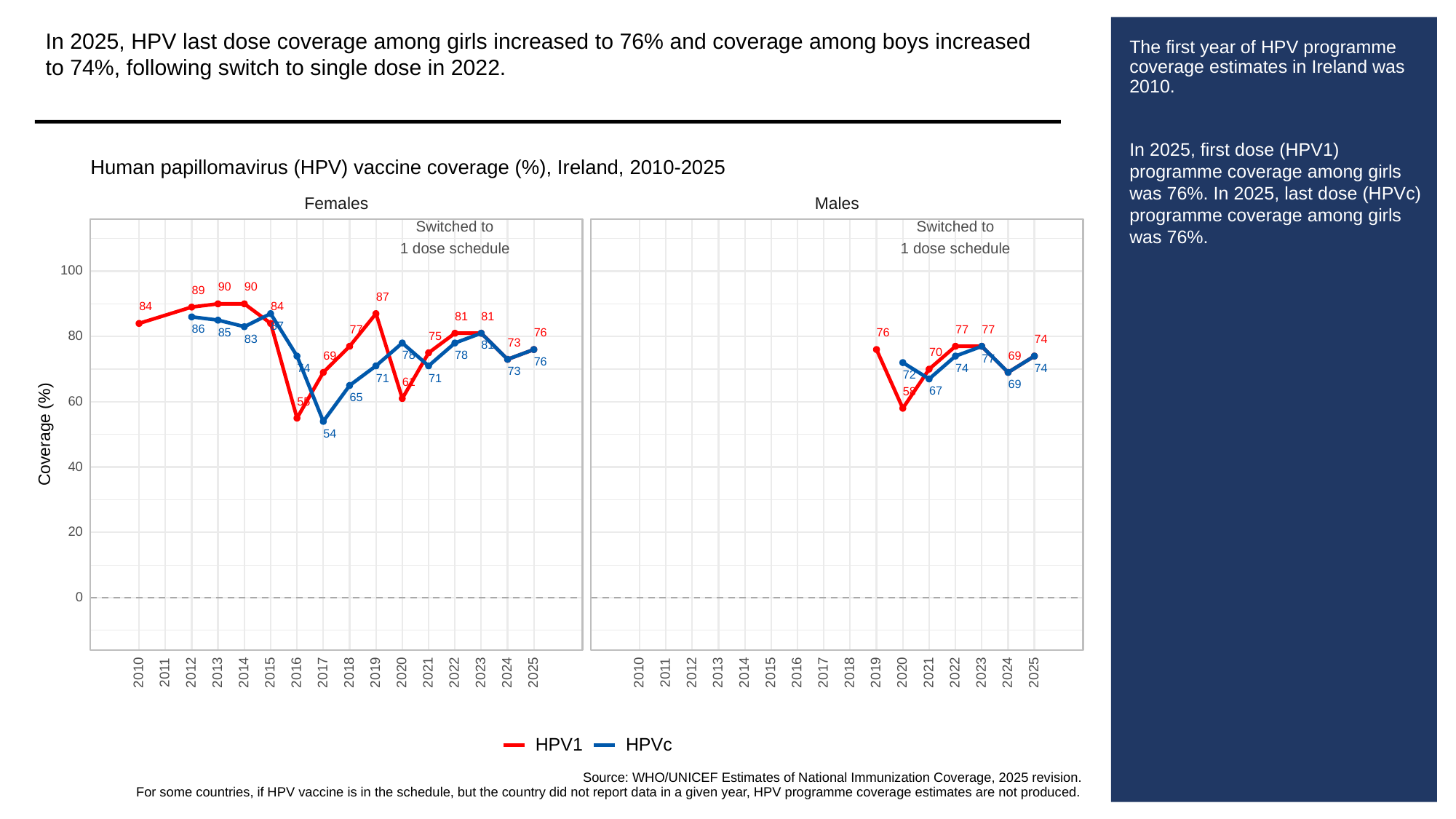

In 2025, HPV last dose coverage among girls increased to 76% and coverage among boys increased to 74%, following switch to single dose in 2022.
# The first year of HPV programme coverage estimates in Ireland was 2010.

In 2025, first dose (HPV1) programme coverage among girls was 76%. In 2025, last dose (HPVc) programme coverage among girls was 76%.

Human papillomavirus (HPV) vaccine coverage (%), Ireland, 2010-2025
Females
Males

Switched to
Switched to

1 dose schedule
1 dose schedule
100

90
90
89
87

84
84

81
81

87

86
77
77
77
85
76
76

80
75
83
74

73

81

70

78
78
69
69

77

76

74
74
74

73

72
71
71

61
69

67
58
65

60
55

Coverage (%)
54

40

20

0

2013
2023
2013
2023
2010
2011
2012
2014
2015
2016
2017
2018
2019
2020
2021
2022
2024
2025
2010
2011
2012
2014
2015
2016
2017
2018
2019
2020
2021
2022
2024
2025
HPVc
HPV1

Source: WHO/UNICEF Estimates of National Immunization Coverage, 2025 revision.
For some countries, if HPV vaccine is in the schedule, but the country did not report data in a given year, HPV programme coverage estimates are not produced.